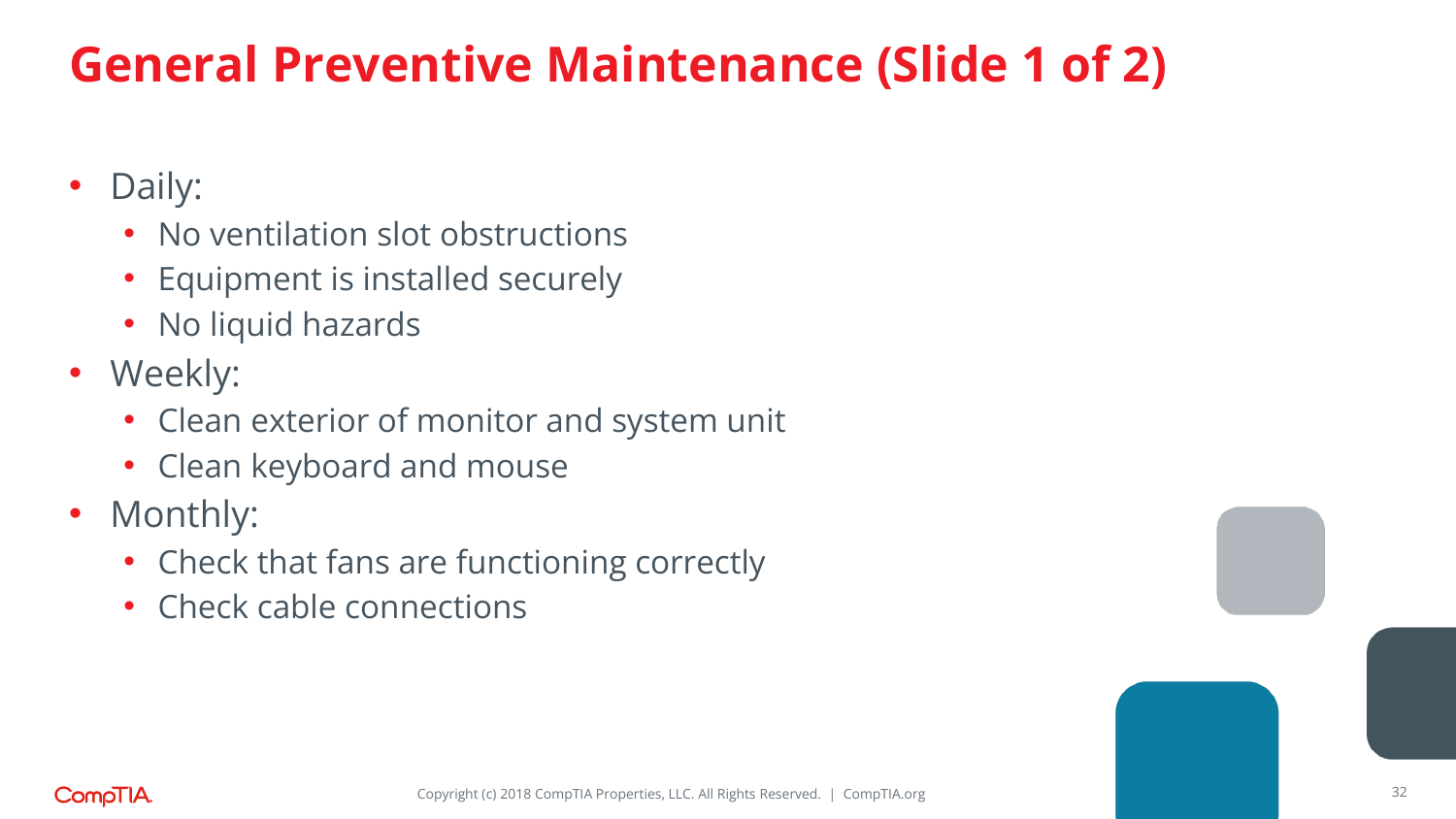

# General Preventive Maintenance (Slide 1 of 2)
Daily:
No ventilation slot obstructions
Equipment is installed securely
No liquid hazards
Weekly:
Clean exterior of monitor and system unit
Clean keyboard and mouse
Monthly:
Check that fans are functioning correctly
Check cable connections
32